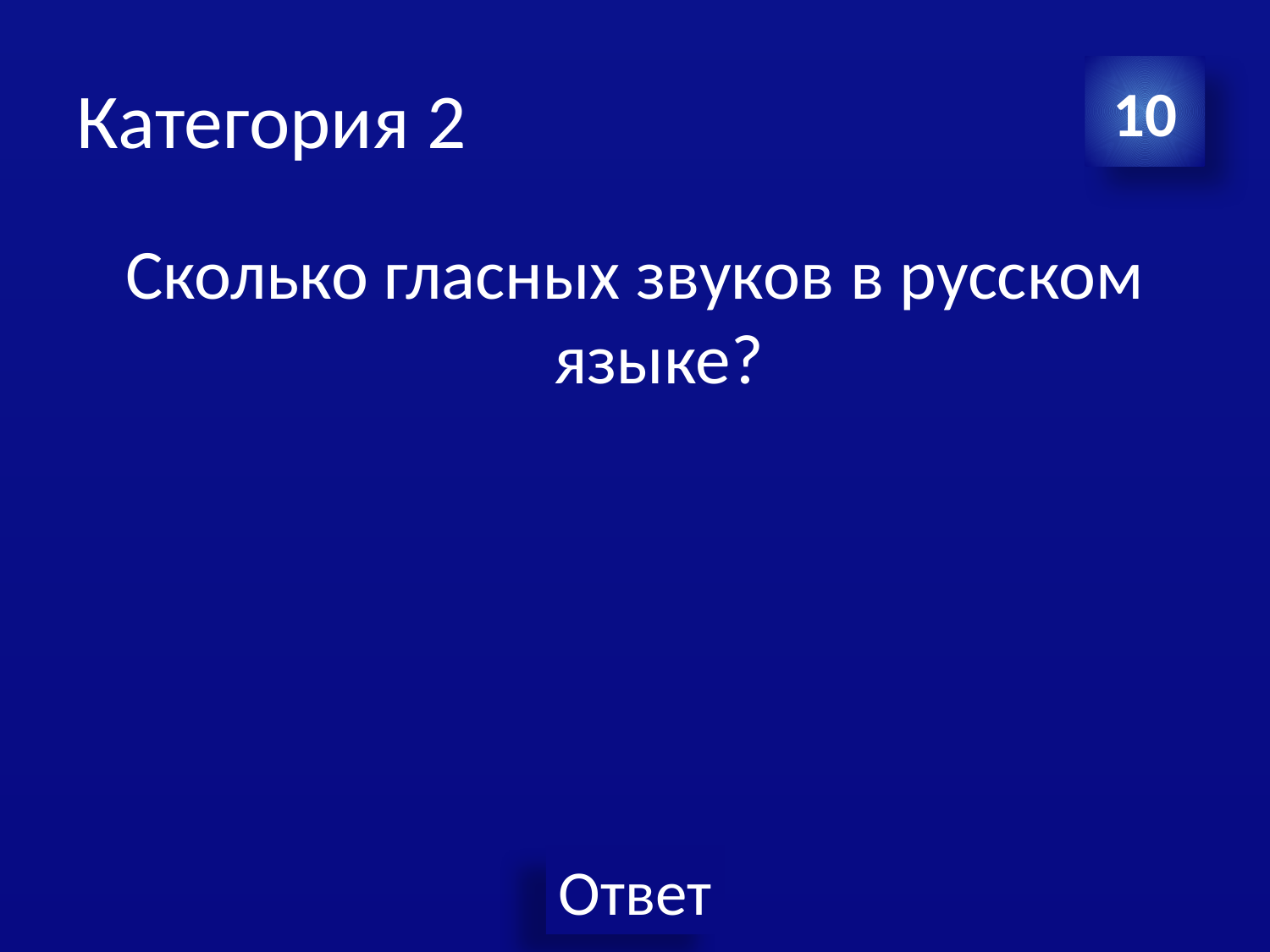

# Категория 2
10
Сколько гласных звуков в русском языке?